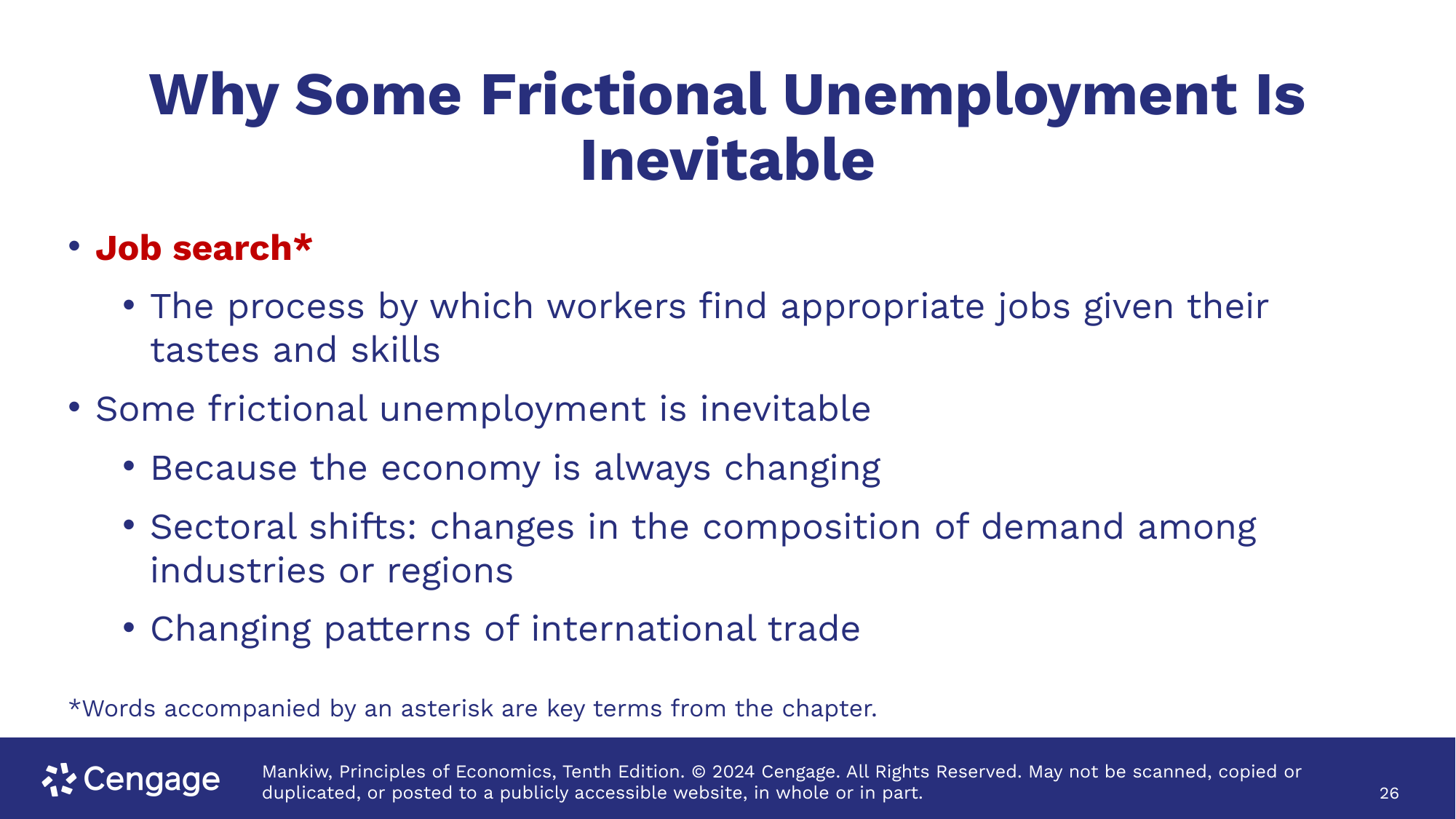

# Why Some Frictional Unemployment Is Inevitable
Job search*
The process by which workers find appropriate jobs given their tastes and skills
Some frictional unemployment is inevitable
Because the economy is always changing
Sectoral shifts: changes in the composition of demand among industries or regions
Changing patterns of international trade
*Words accompanied by an asterisk are key terms from the chapter.